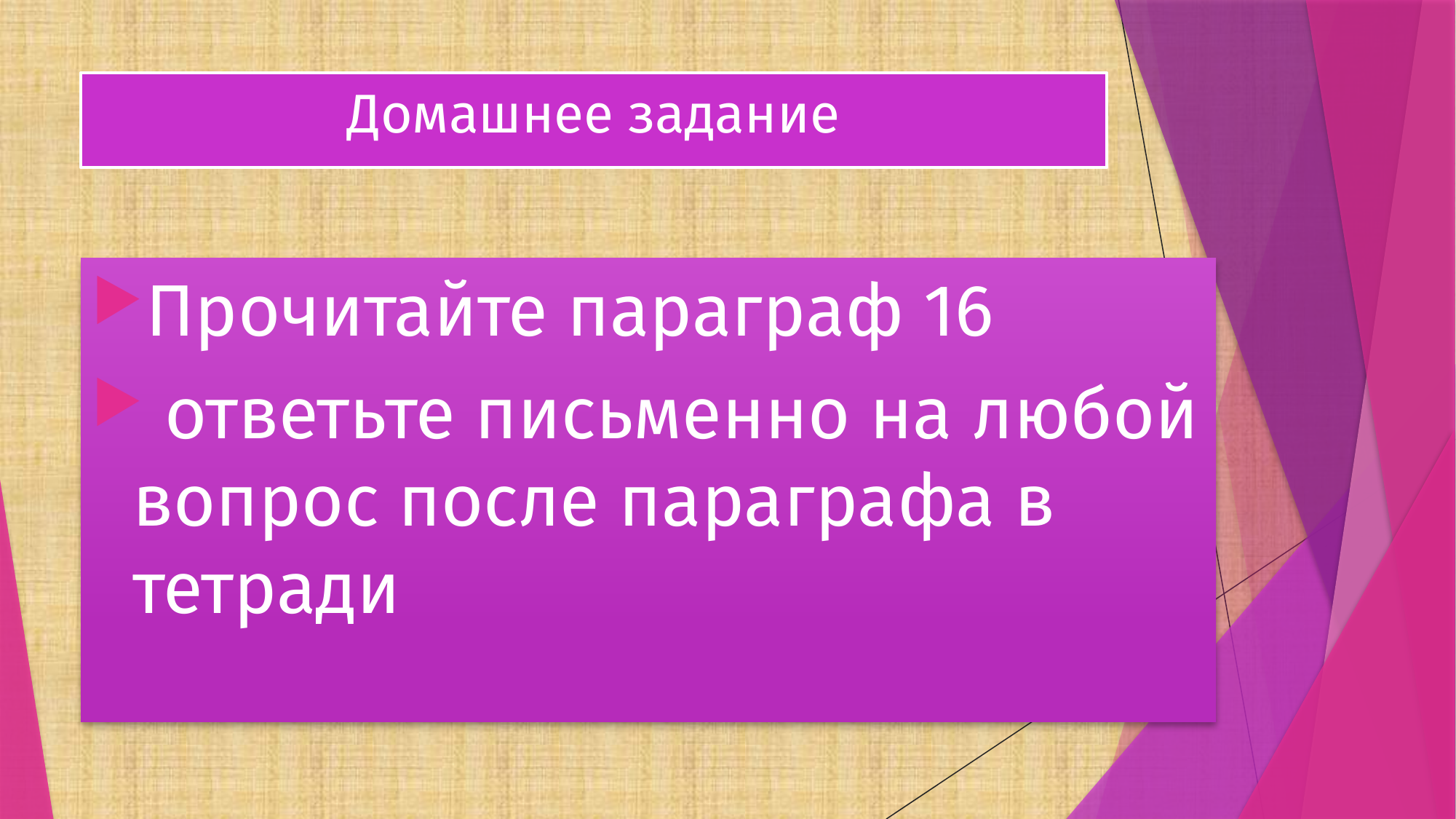

# Домашнее задание
Прочитайте параграф 16
 ответьте письменно на любой вопрос после параграфа в тетради